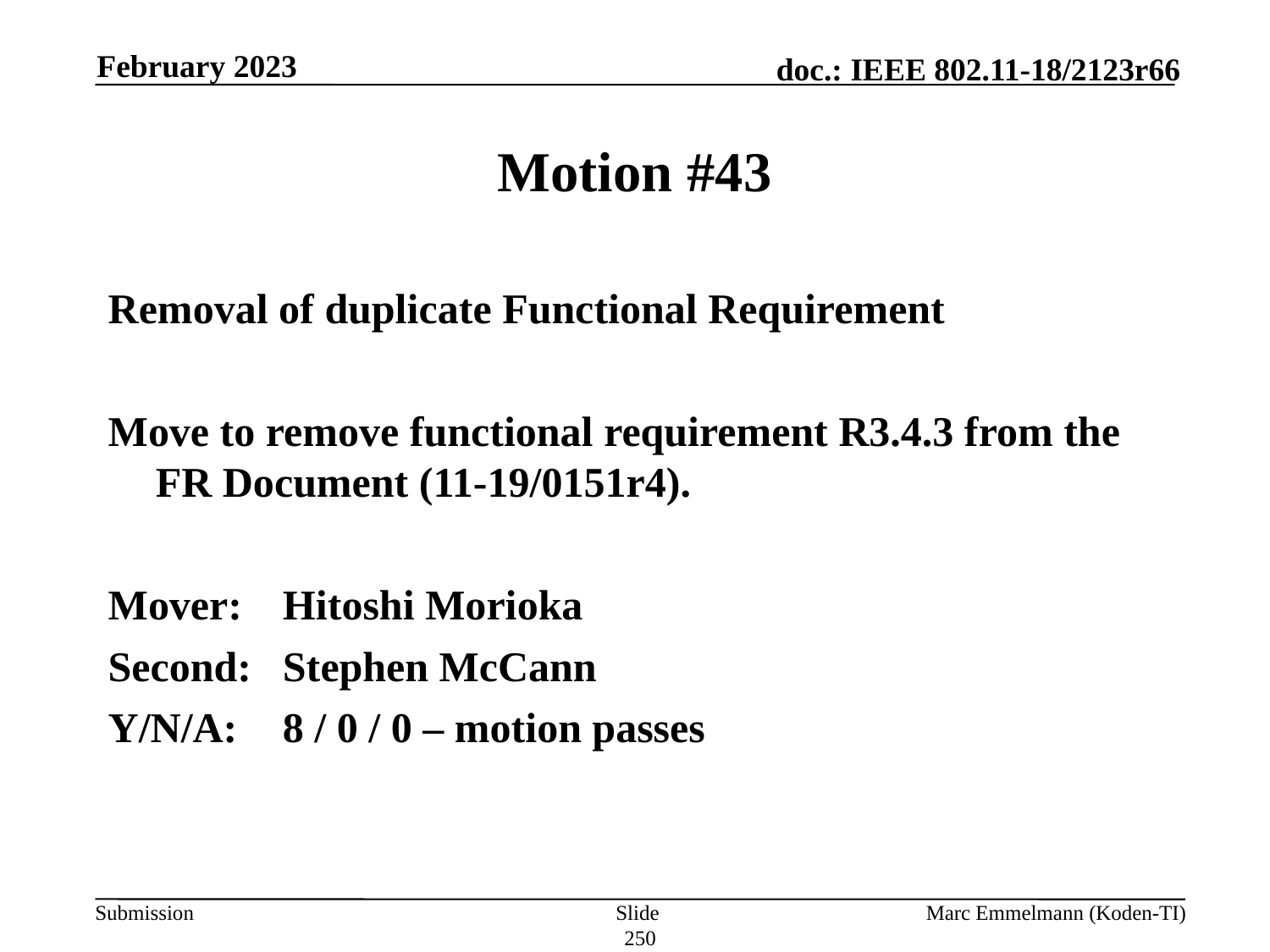

February 2023
# Motion #43
Removal of duplicate Functional Requirement

Move to remove functional requirement R3.4.3 from the FR Document (11-19/0151r4).

Mover:	Hitoshi Morioka
Second:	Stephen McCann
Y/N/A:	8 / 0 / 0 – motion passes
Slide 250
Marc Emmelmann (Koden-TI)